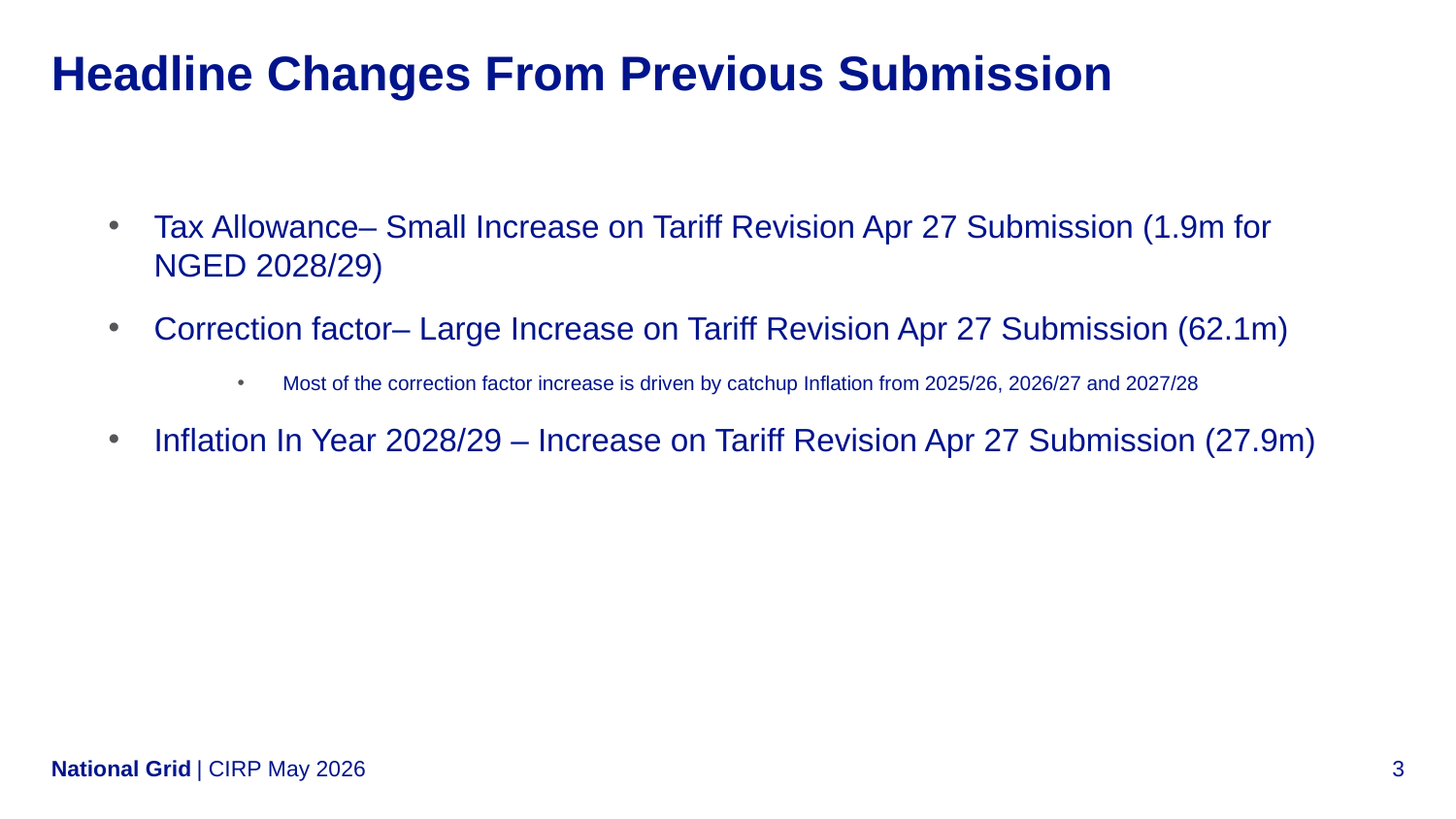

# Headline Changes From Previous Submission
Tax Allowance– Small Increase on Tariff Revision Apr 27 Submission (1.9m for NGED 2028/29)
Correction factor– Large Increase on Tariff Revision Apr 27 Submission (62.1m)
Most of the correction factor increase is driven by catchup Inflation from 2025/26, 2026/27 and 2027/28
Inflation In Year 2028/29 – Increase on Tariff Revision Apr 27 Submission (27.9m)
| CIRP May 2026